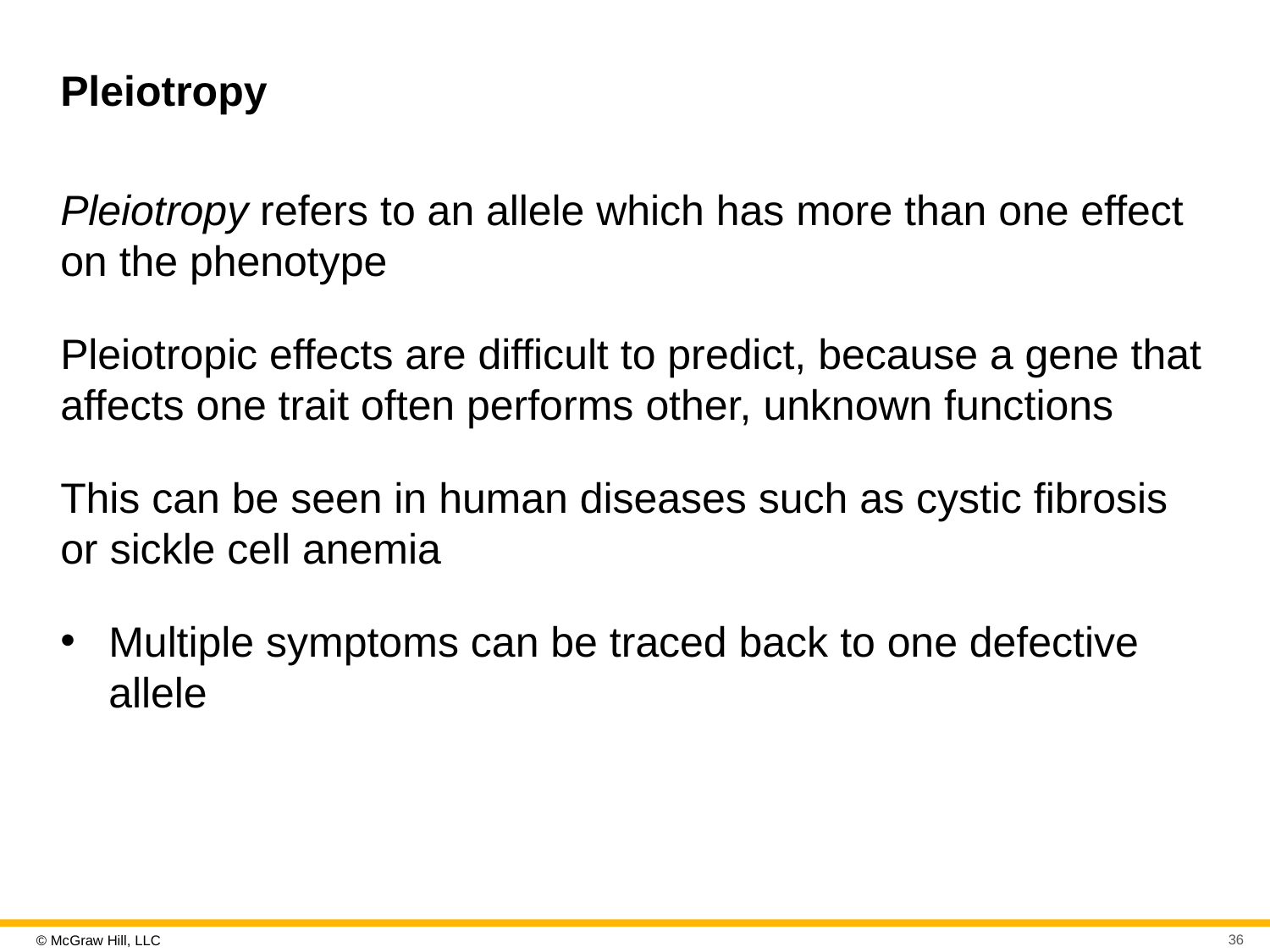

# Pleiotropy
Pleiotropy refers to an allele which has more than one effect on the phenotype
Pleiotropic effects are difficult to predict, because a gene that affects one trait often performs other, unknown functions
This can be seen in human diseases such as cystic fibrosis or sickle cell anemia
Multiple symptoms can be traced back to one defective allele
36